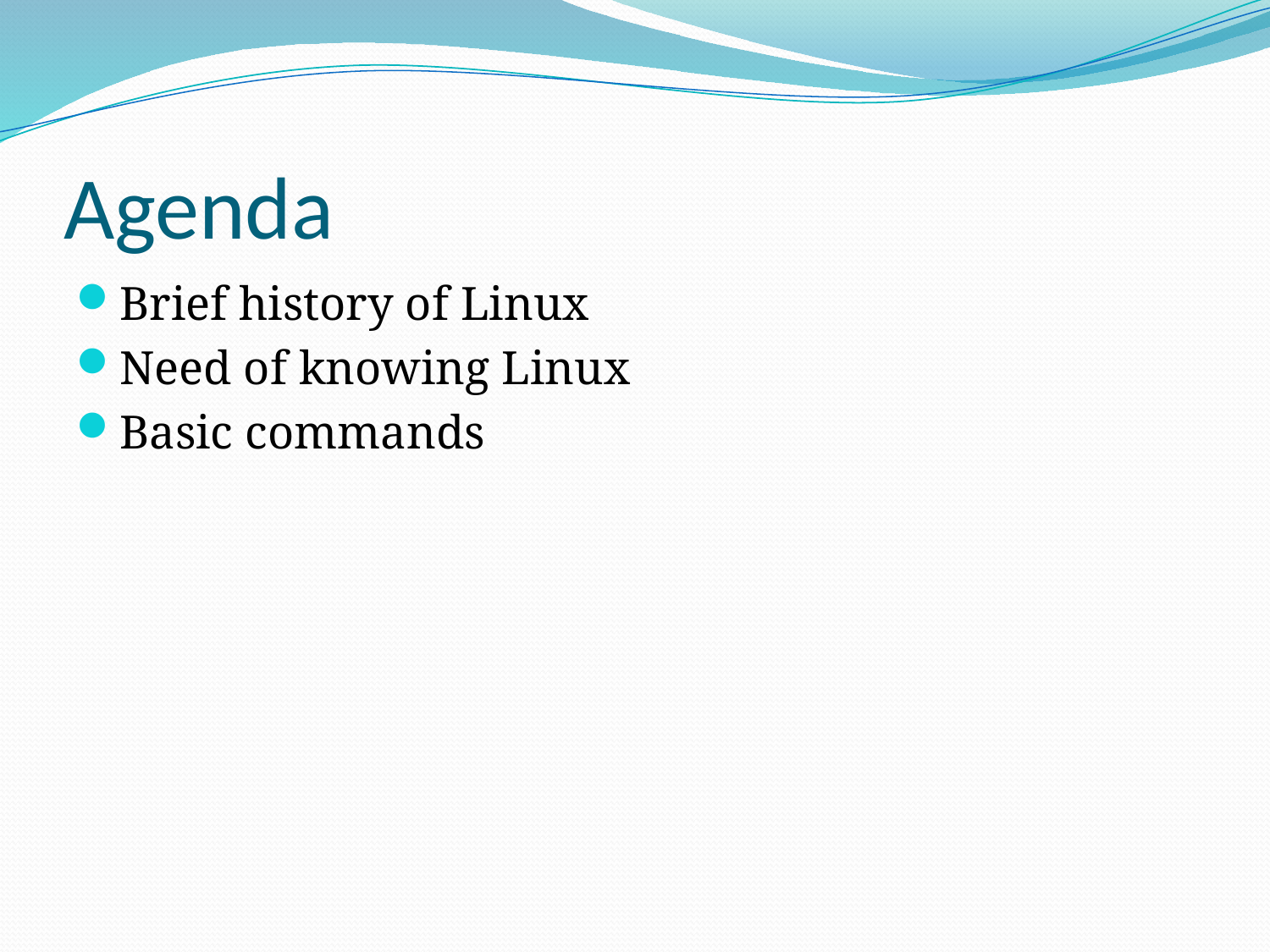

# Agenda
Brief history of Linux
Need of knowing Linux
Basic commands